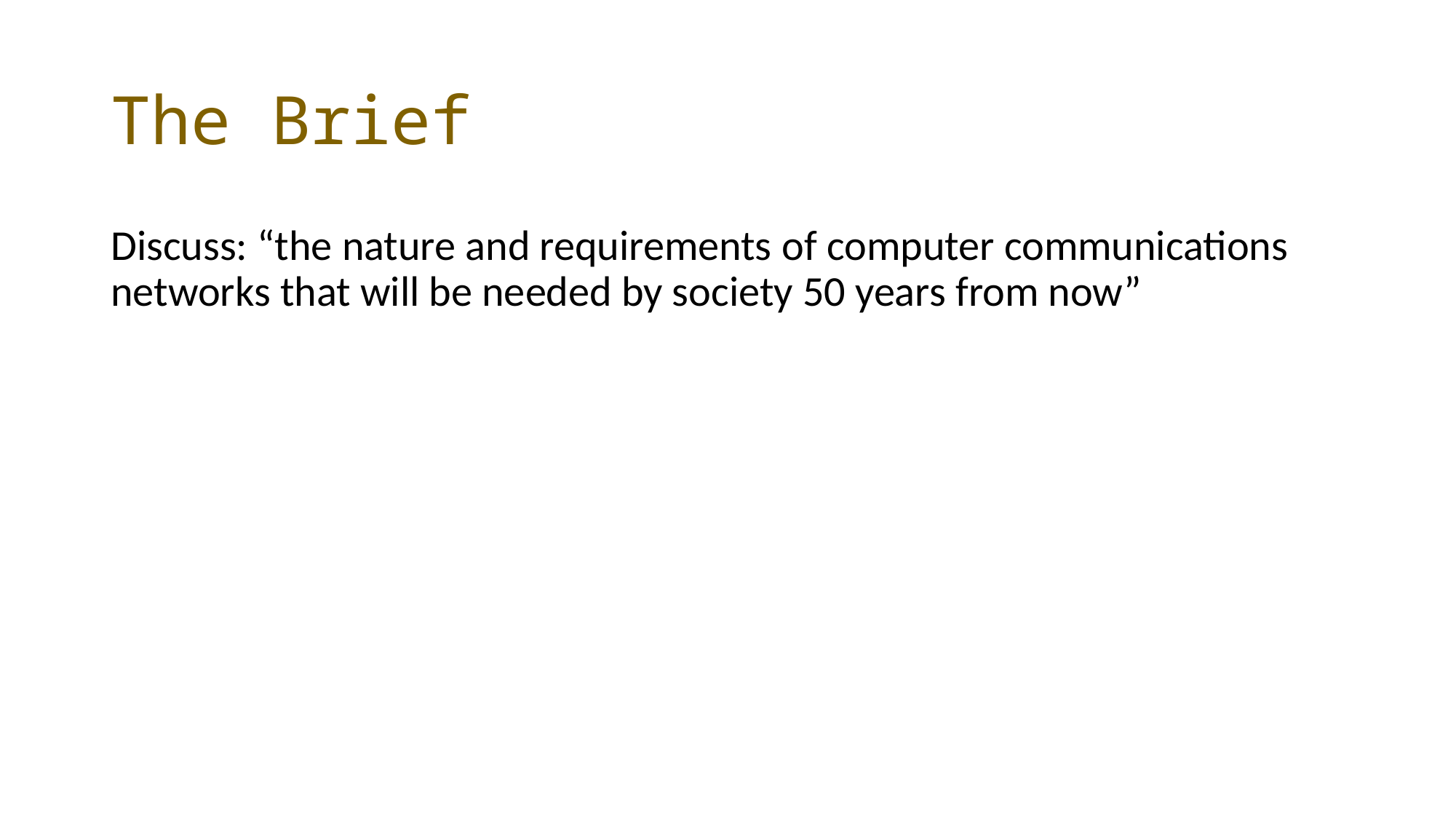

# The Brief
Discuss: “the nature and requirements of computer communications networks that will be needed by society 50 years from now”